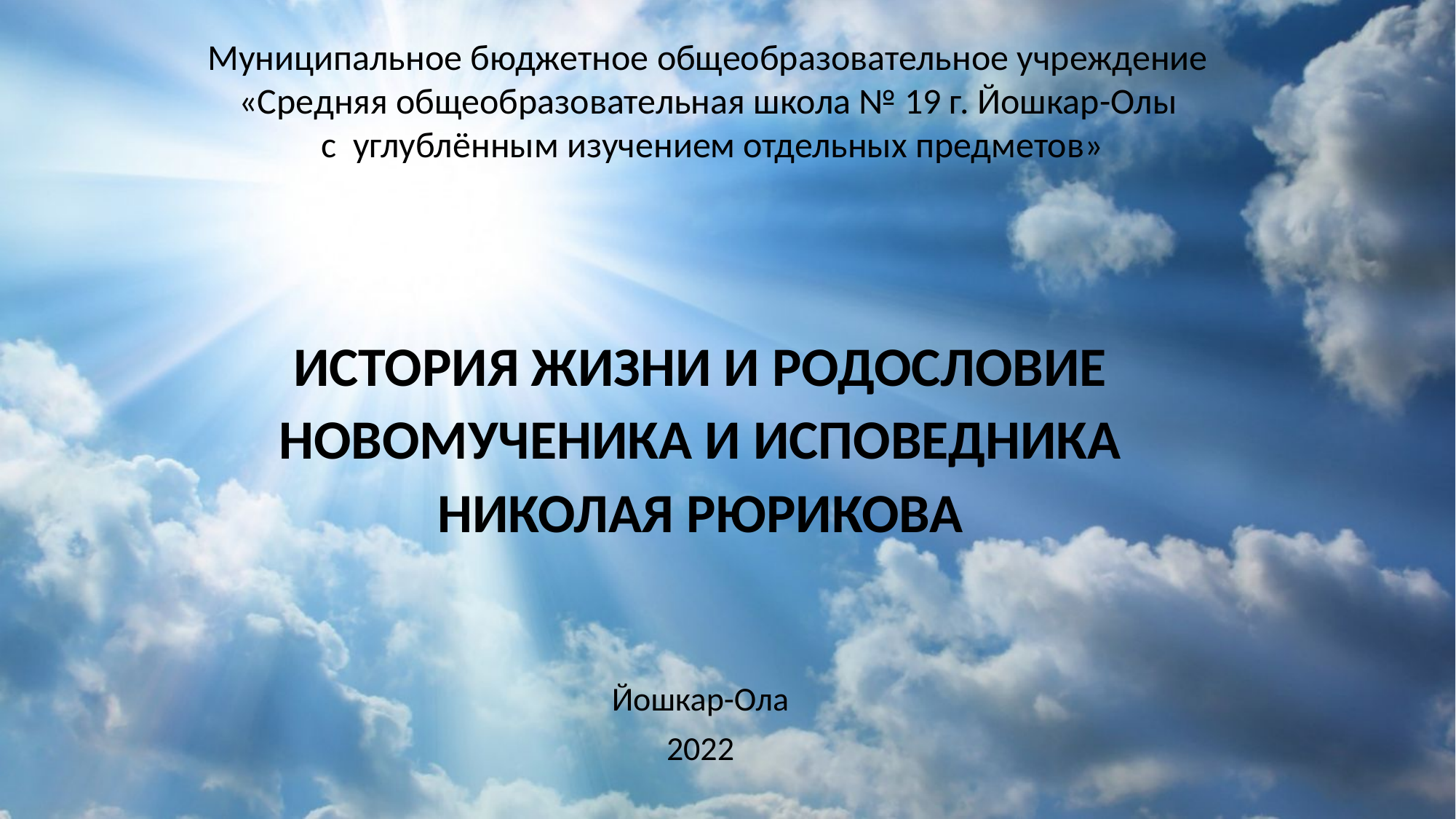

# Муниципальное бюджетное общеобразовательное учреждение «Средняя общеобразовательная школа № 19 г. Йошкар-Олы с  углублённым изучением отдельных предметов»

ИСТОРИЯ ЖИЗНИ И РОДОСЛОВИЕ НОВОМУЧЕНИКА И ИСПОВЕДНИКА НИКОЛАЯ РЮРИКОВА

Йошкар-Ола
2022